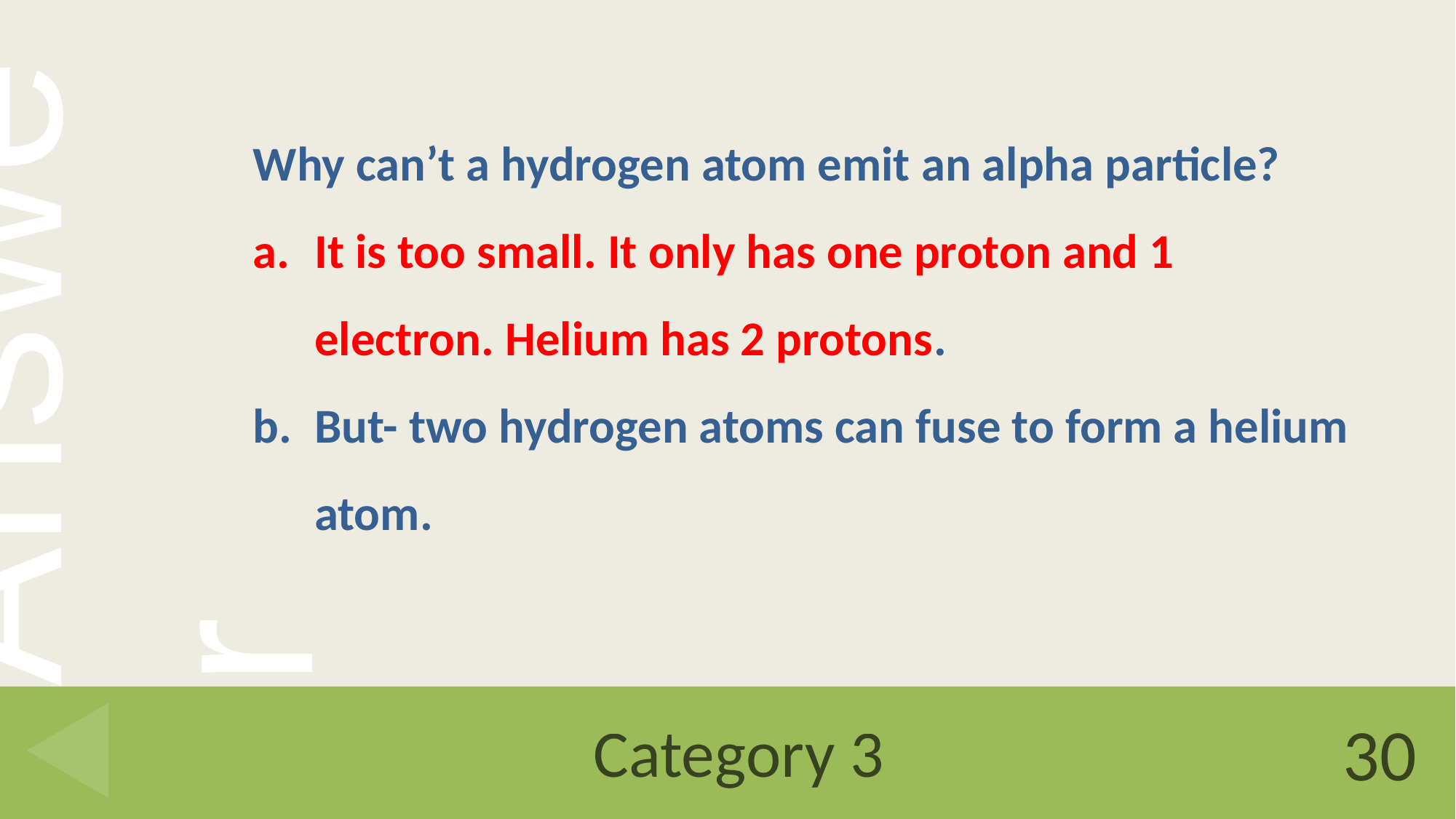

Why can’t a hydrogen atom emit an alpha particle?
It is too small. It only has one proton and 1 electron. Helium has 2 protons.
But- two hydrogen atoms can fuse to form a helium atom.

# Category 3
30